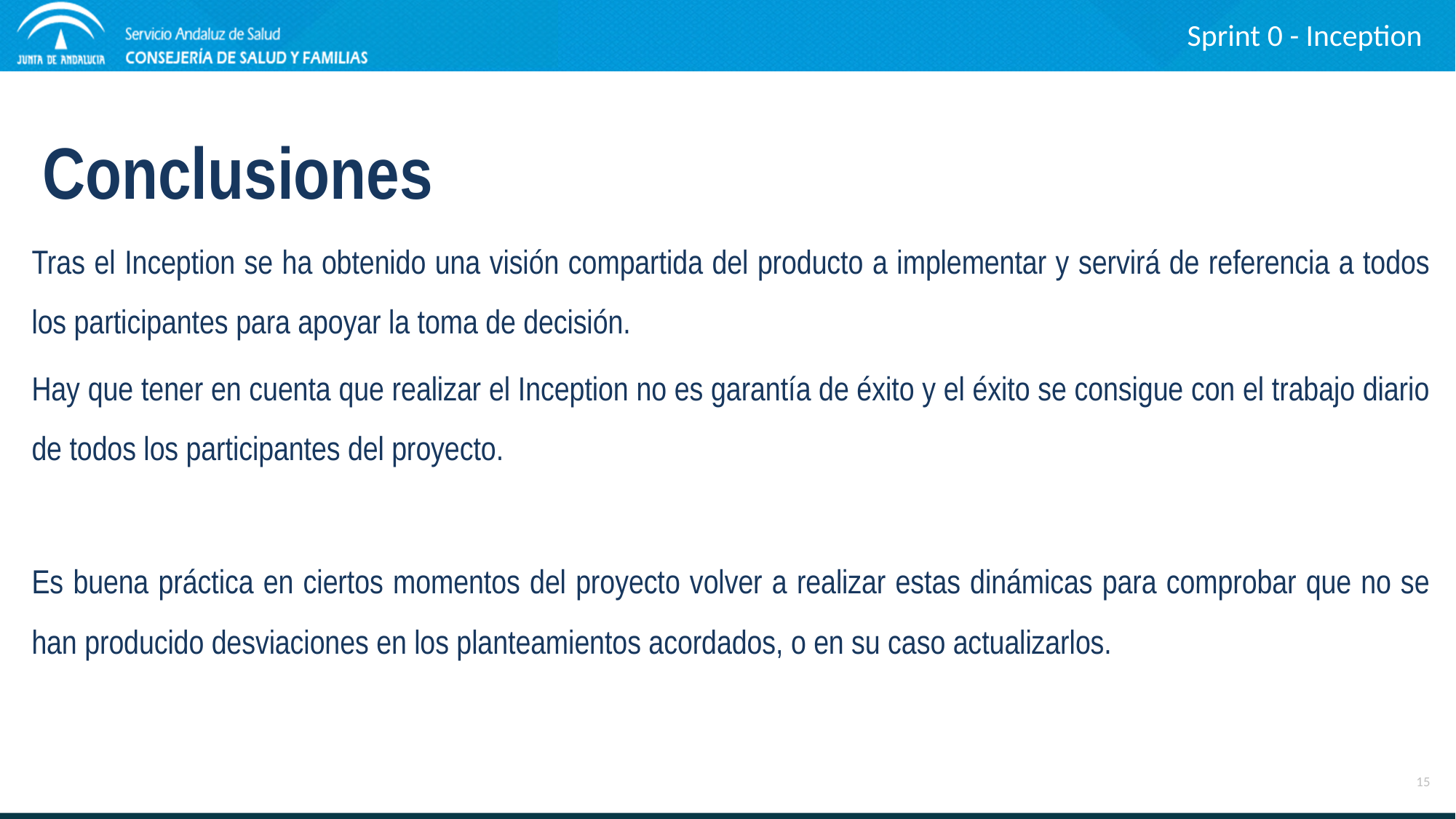

Sprint 0 - Inception
Conclusiones
Tras el Inception se ha obtenido una visión compartida del producto a implementar y servirá de referencia a todos los participantes para apoyar la toma de decisión.
Hay que tener en cuenta que realizar el Inception no es garantía de éxito y el éxito se consigue con el trabajo diario de todos los participantes del proyecto.

Es buena práctica en ciertos momentos del proyecto volver a realizar estas dinámicas para comprobar que no se han producido desviaciones en los planteamientos acordados, o en su caso actualizarlos.

15